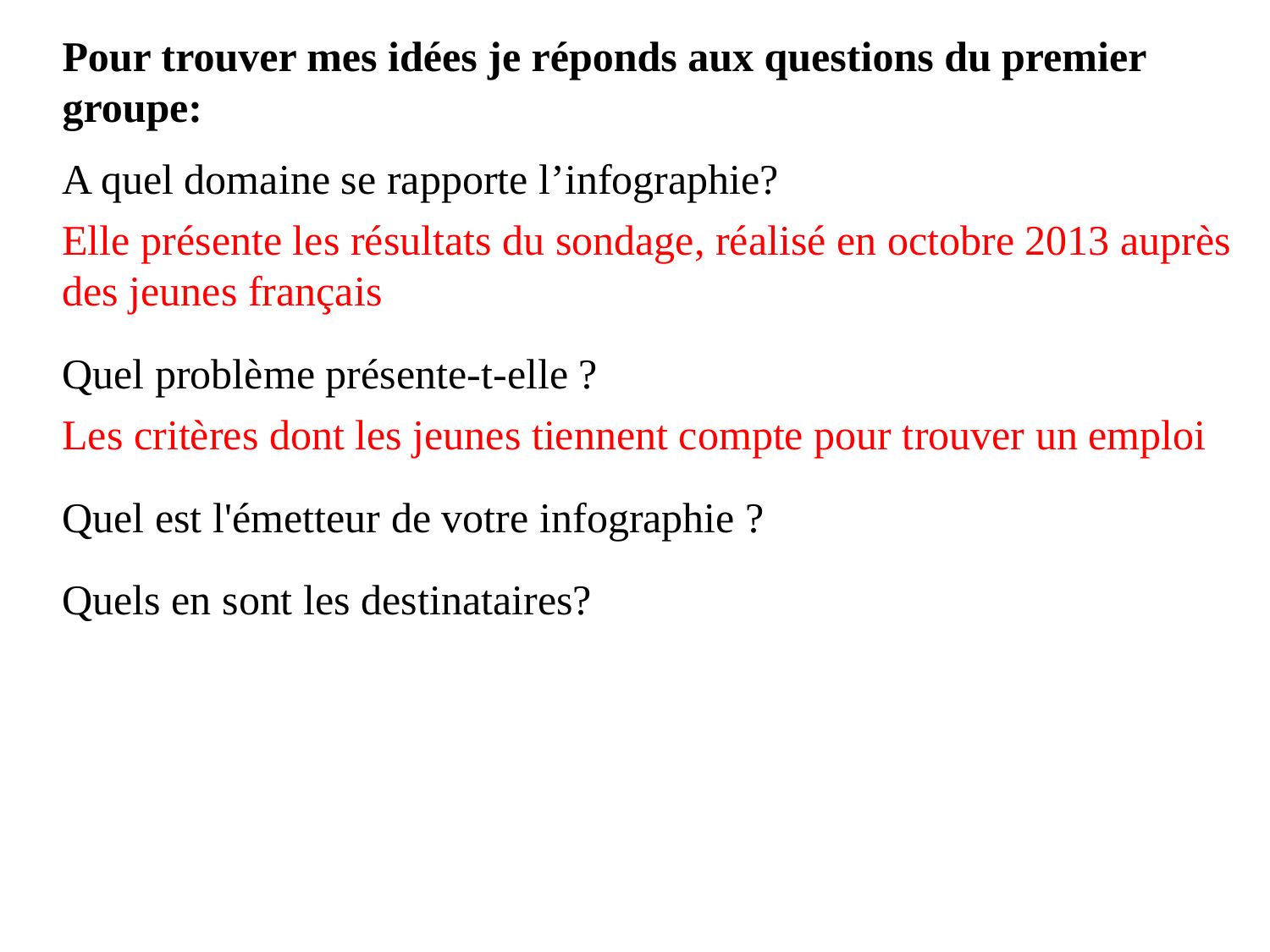

Pour trouver mes idées je réponds aux questions du premier groupe:
A quel domaine se rapporte l’infographie?
Elle présente les résultats du sondage, réalisé en octobre 2013 auprès des jeunes français
Quel problème présente-t-elle ?
Les critères dont les jeunes tiennent compte pour trouver un emploi
Quel est l'émetteur de votre infographie ?
Quels en sont les destinataires?